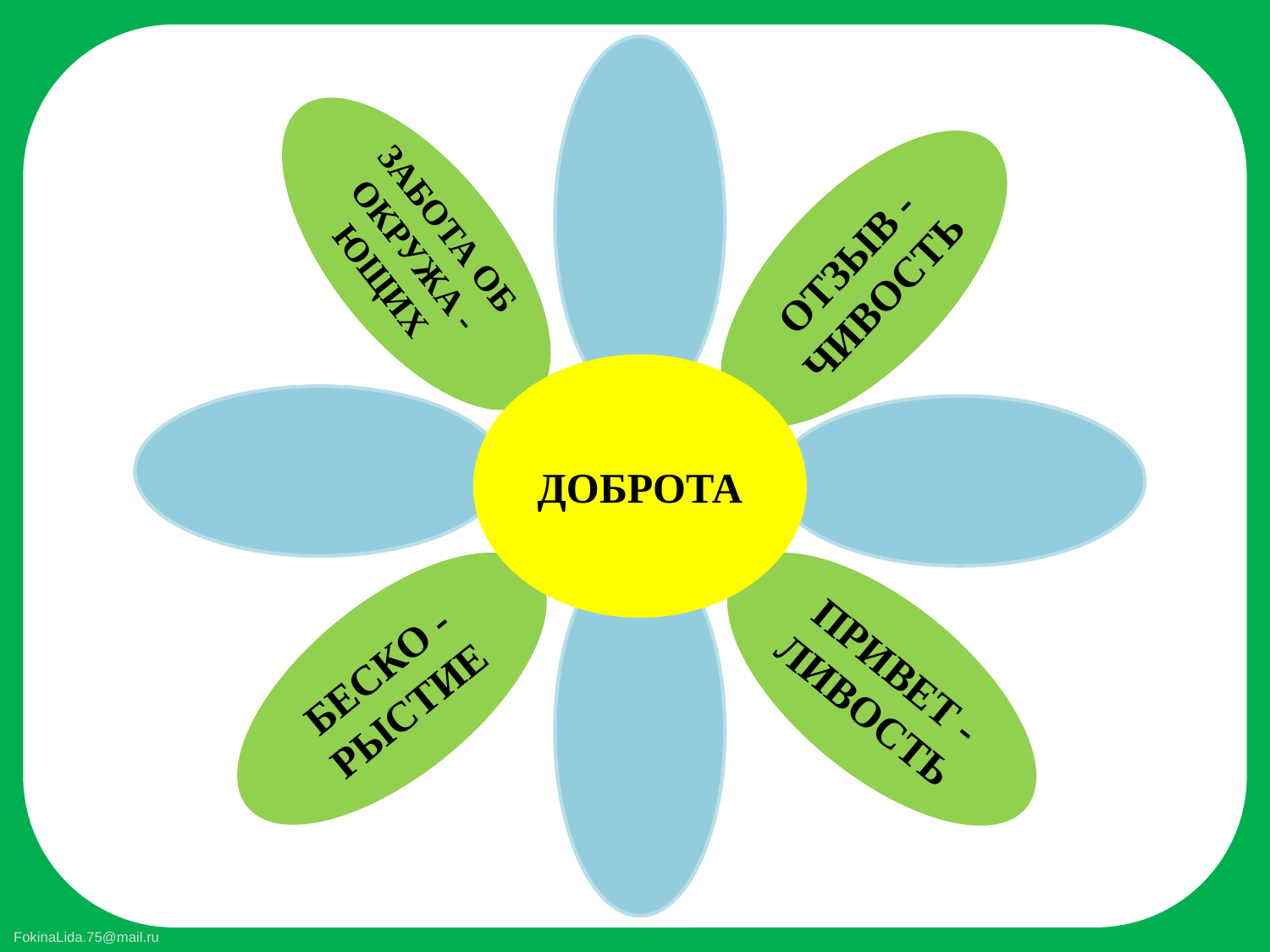

ЗАБОТА ОБ ОКРУЖА -ЮЩИХ
ОТЗЫВ -
ЧИВОСТЬ
ДОБРОТА

БЕСКО - РЫСТИЕ
ПРИВЕТ - ЛИВОСТЬ